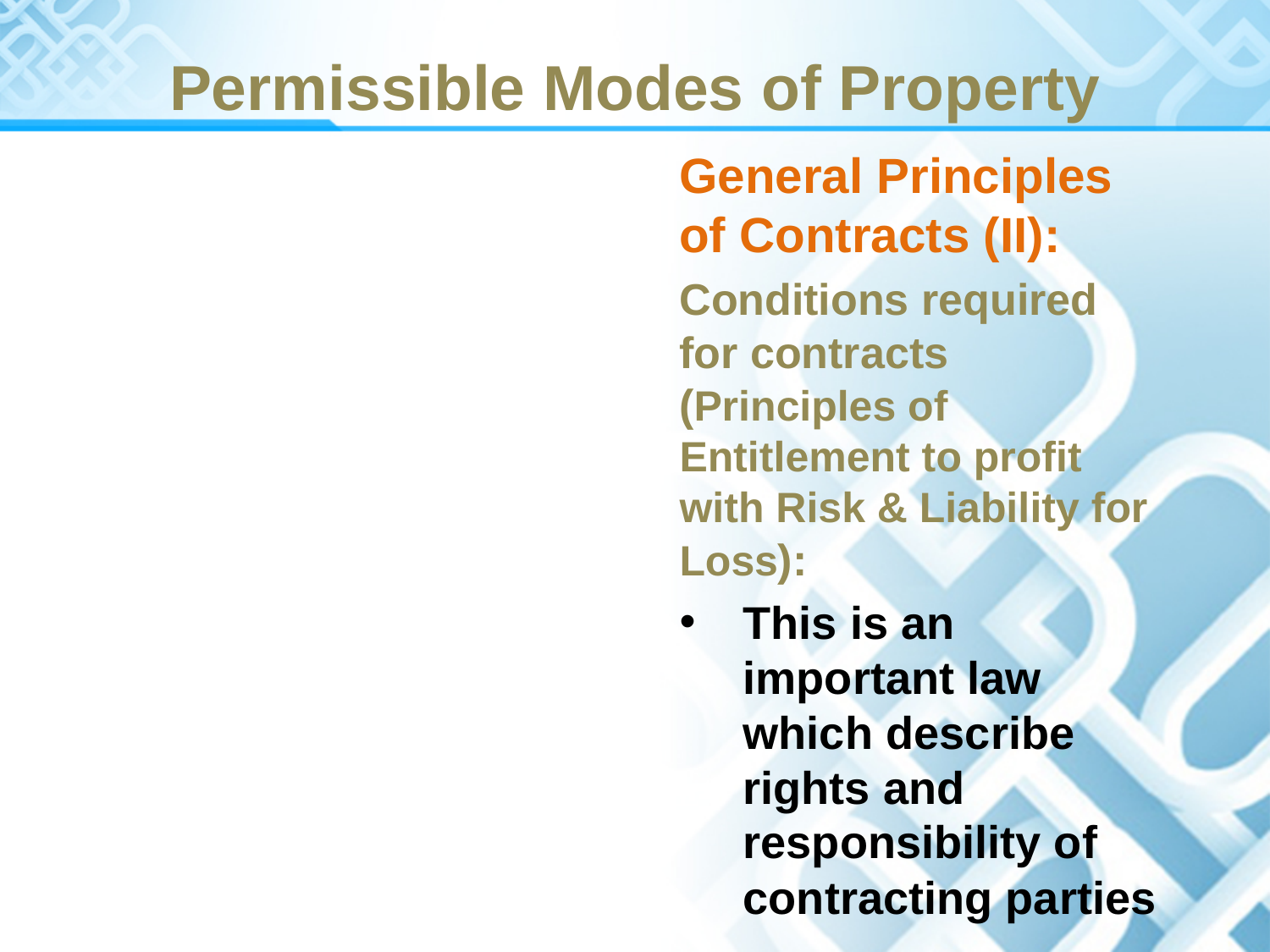

Permissible Modes of Property
General Principles of Contracts (II):
Conditions required for contracts (Principles of Entitlement to profit with Risk & Liability for Loss):
This is an important law which describe rights and responsibility of contracting parties